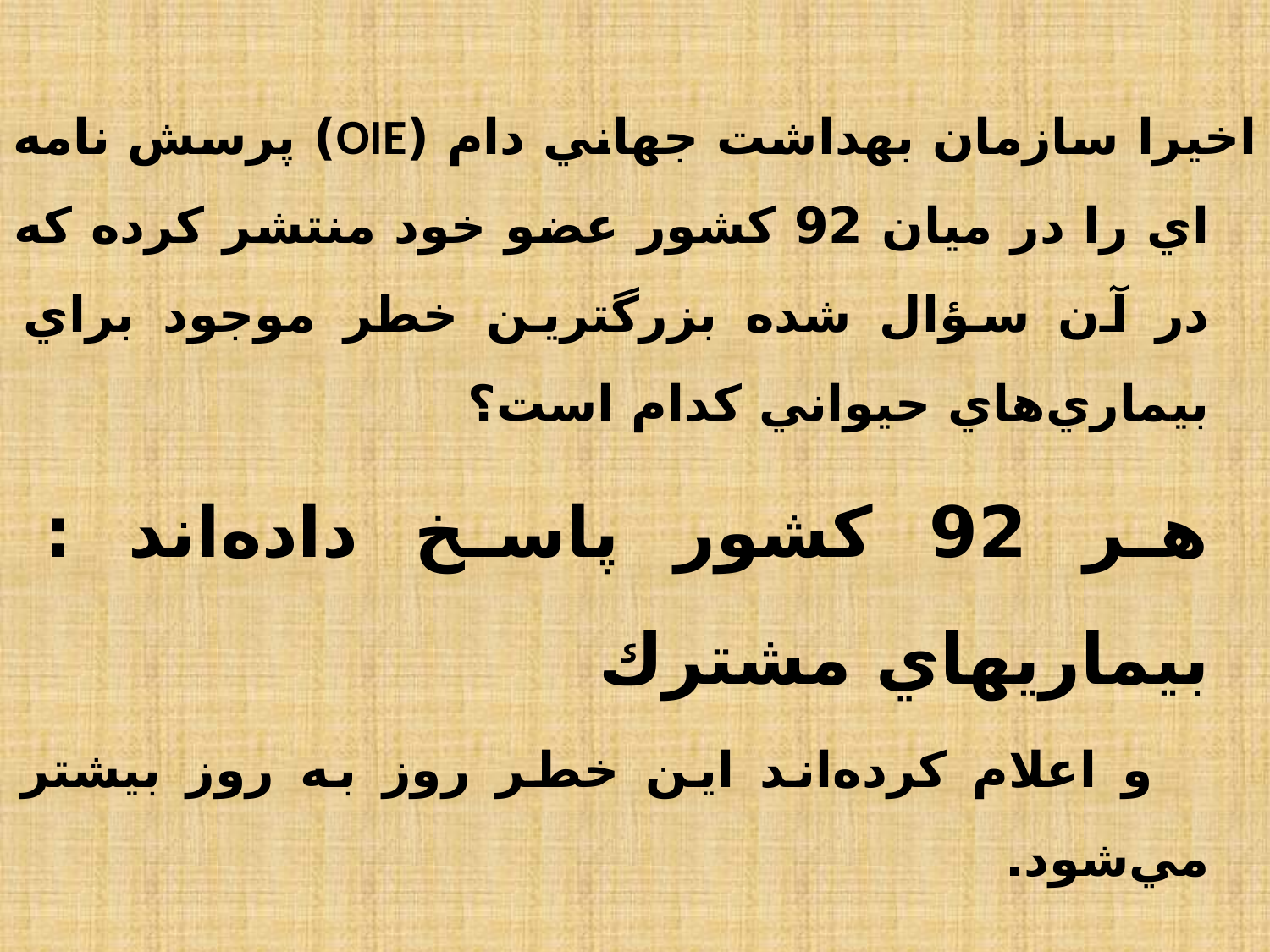

اخيرا سازمان بهداشت جهاني دام (OIE) پرسش نامه اي را در ميان 92 كشور عضو خود منتشر كرده كه در آن سؤال شده بزرگترين خطر موجود براي بيماري‌هاي حيواني كدام است؟
 هر 92 كشور پاسخ داده‌اند : بيماريهاي مشترك
    و اعلام كرده‌اند اين خطر روز به روز بيشتر مي‌شود.